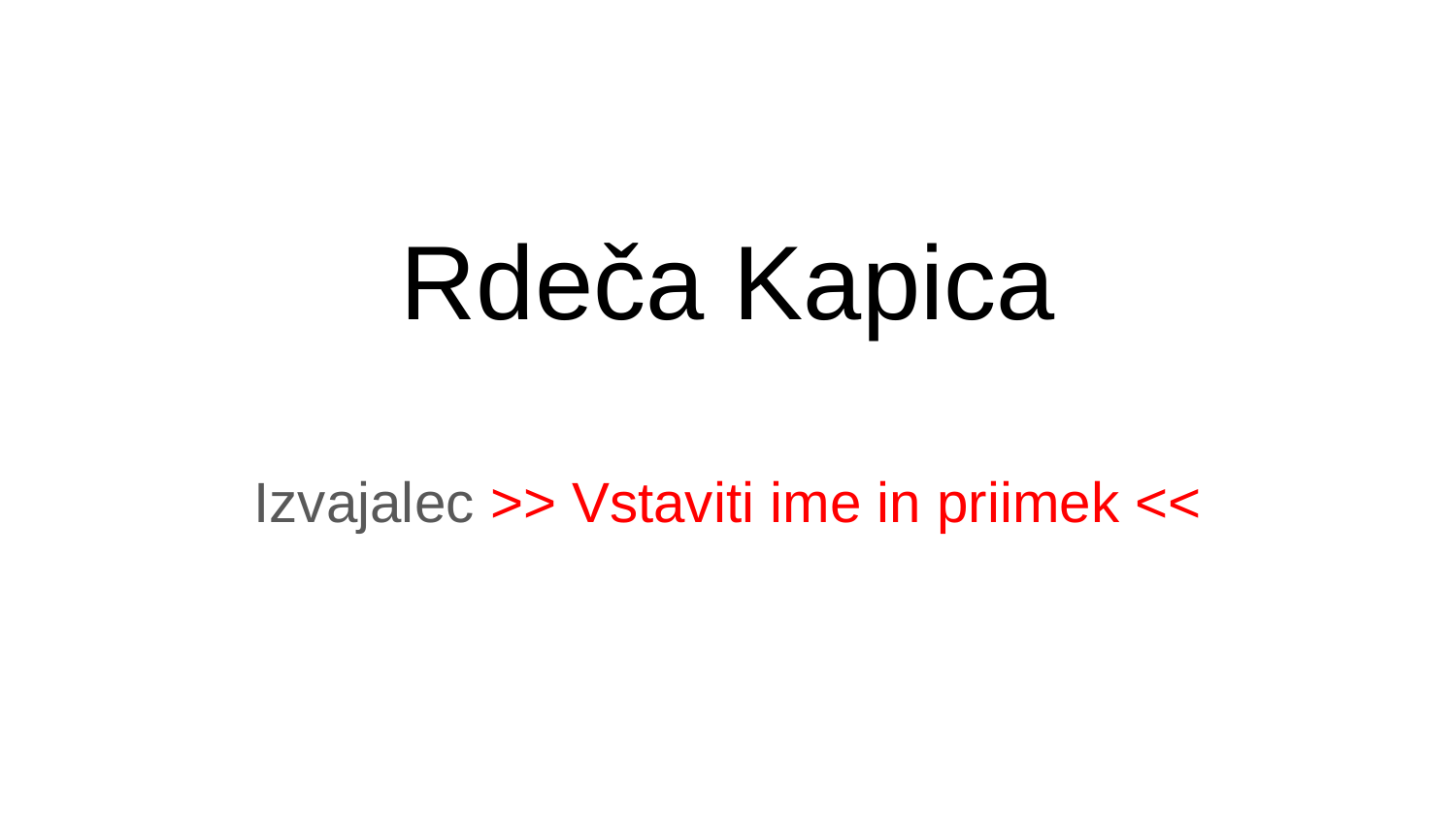

# Rdeča Kapica
Izvajalec >> Vstaviti ime in priimek <<